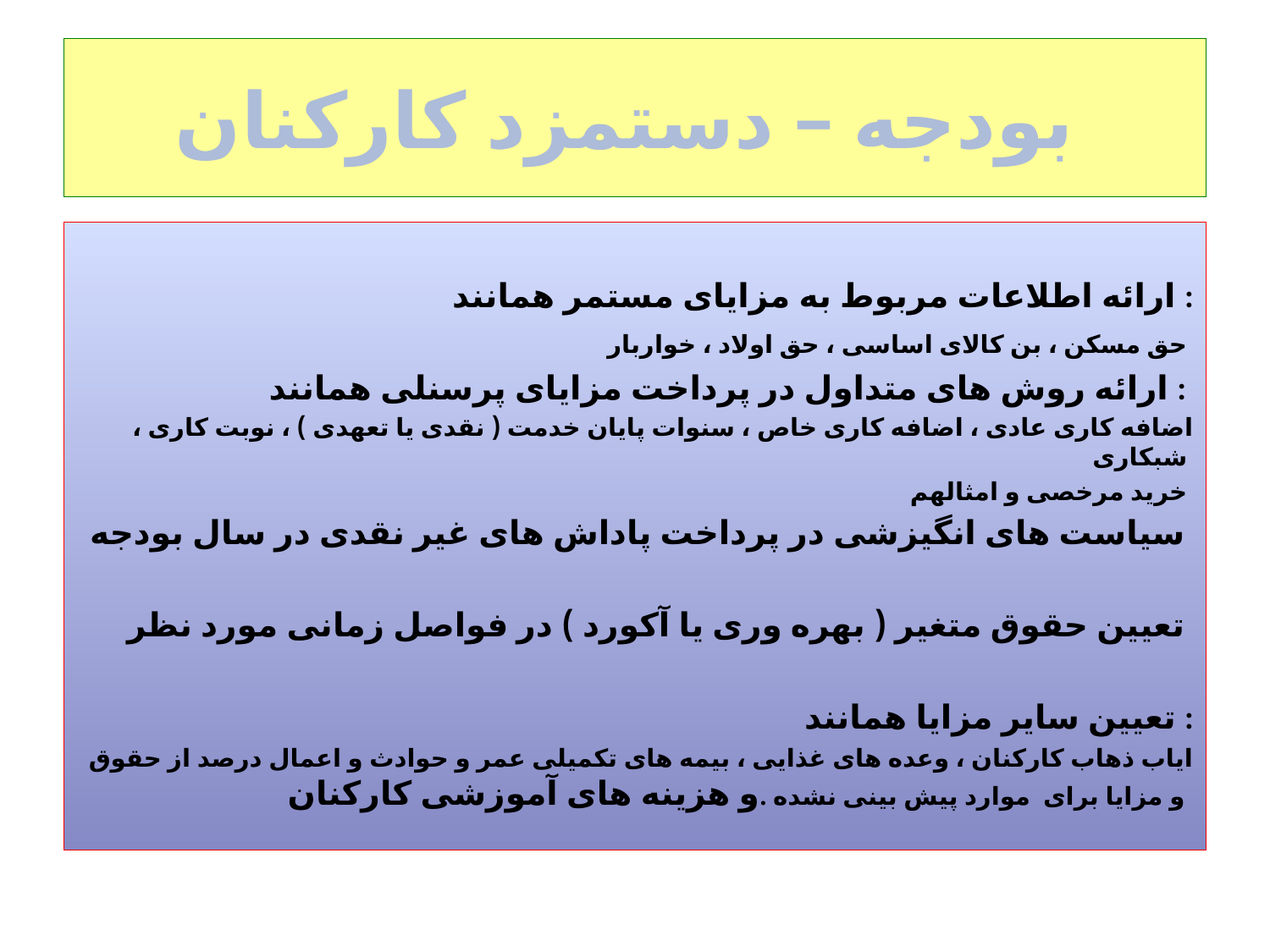

# بودجه – دستمزد کارکنان

ارائه اطلاعات مربوط به مزایای مستمر همانند :
 حق مسکن ، بن کالای اساسی ، حق اولاد ، خواربار
ارائه روش های متداول در پرداخت مزایای پرسنلی همانند :
اضافه کاری عادی ، اضافه کاری خاص ، سنوات پایان خدمت ( نقدی یا تعهدی ) ، نوبت کاری ، شبکاری
خرید مرخصی و امثالهم
سیاست های انگیزشی در پرداخت پاداش های غیر نقدی در سال بودجه

تعیین حقوق متغیر ( بهره وری یا آکورد ) در فواصل زمانی مورد نظر

تعیین سایر مزایا همانند :
ایاب ذهاب کارکنان ، وعده های غذایی ، بیمه های تکمیلی عمر و حوادث و اعمال درصد از حقوق و مزایا برای  موارد پیش بینی نشده .و هزینه های آموزشی کارکنان